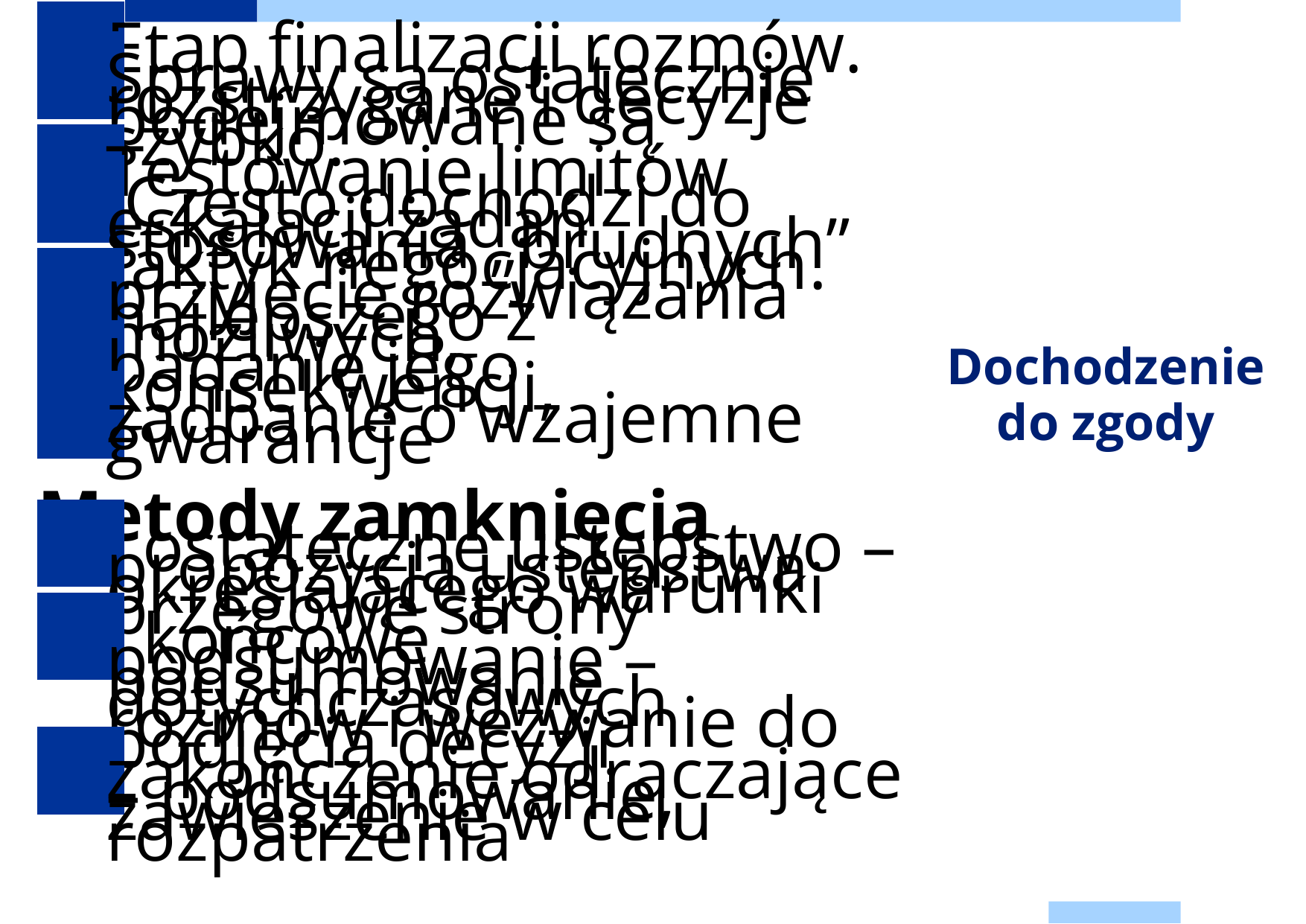

Etap finalizacji rozmów.
Sprawy są ostatecznie rozstrzygane i decyzje podejmowane są szybko.
Testowanie limitów
 Często dochodzi do eskalacji żądań stosowania „brudnych” taktyk negocjacyjnych.
przyjęcie rozwiązania najlepszego z możliwych,
badanie jego konsekwencji,
zadbanie o wzajemne gwarancje

Metody zamknięcia
  ostateczne ustępstwo – propozycja ustępstwa określającego warunki brzegowe strony
  końcowe podsumowanie – podsumowanie dotychczasowych rozmów i wezwanie do podjęcia decyzji
zakończenie odraczające – podsumowanie, zawieszenie w celu rozpatrzenia

# Dochodzenie do zgody